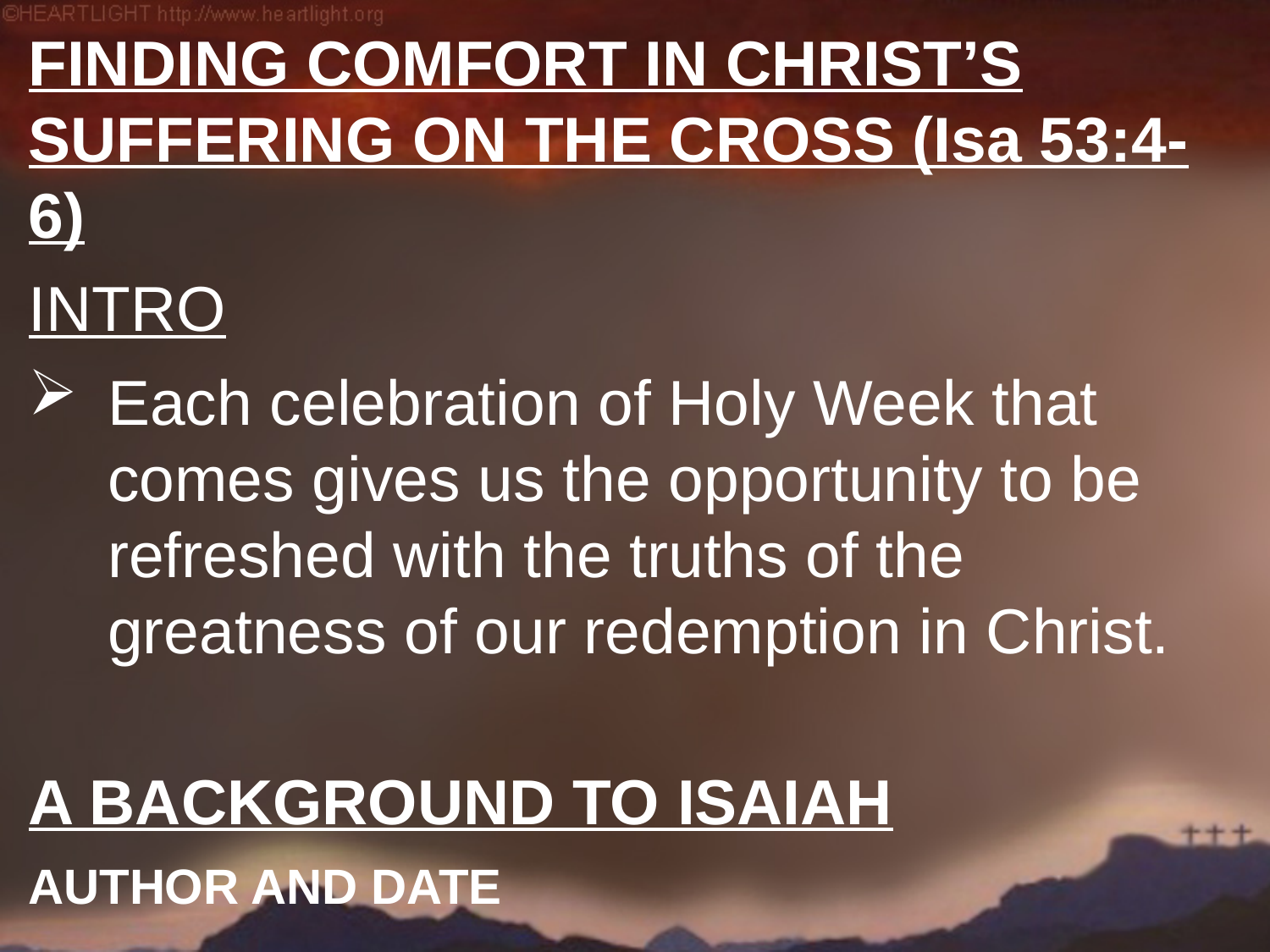

FINDING COMFORT IN CHRIST’S SUFFERING ON THE CROSS (Isa 53:4-6)
INTRO
Each celebration of Holy Week that comes gives us the opportunity to be refreshed with the truths of the greatness of our redemption in Christ.

A BACKGROUND TO ISAIAH
Author and Date